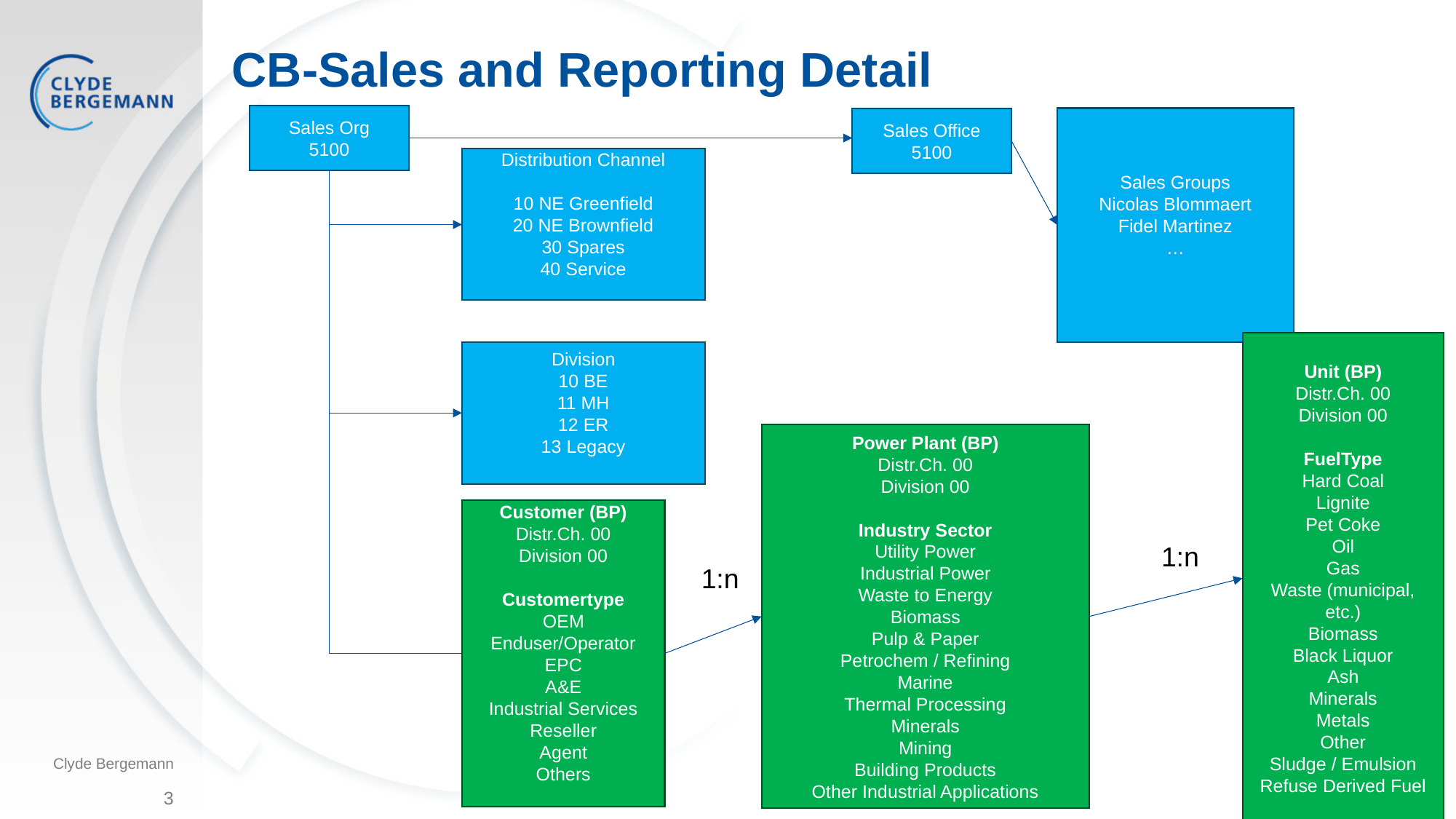

# CB-Sales and Reporting Detail
Sales Org
5100
Sales Office
5100
Sales Groups
Nicolas Blommaert
Fidel Martinez
…

Distribution Channel

10 NE Greenfield
20 NE Brownfield
30 Spares
40 Service

Unit (BP)
Distr.Ch. 00
Division 00

FuelType
Hard Coal
Lignite
Pet Coke
Oil
Gas
Waste (municipal, etc.)
Biomass
Black Liquor
Ash
Minerals
Metals
Other
Sludge / Emulsion
Refuse Derived Fuel
Division
10 BE
11 MH
12 ER
13 Legacy

Power Plant (BP)
Distr.Ch. 00
Division 00

Industry Sector
Utility Power
Industrial Power
Waste to Energy
Biomass
Pulp & Paper
Petrochem / Refining
Marine
Thermal Processing
Minerals
Mining
Building Products
Other Industrial Applications
Customer (BP)
Distr.Ch. 00
Division 00

Customertype
OEM
Enduser/Operator
EPC
A&E
Industrial Services
Reseller
Agent
Others

1:n
1:n
Clyde Bergemann
3